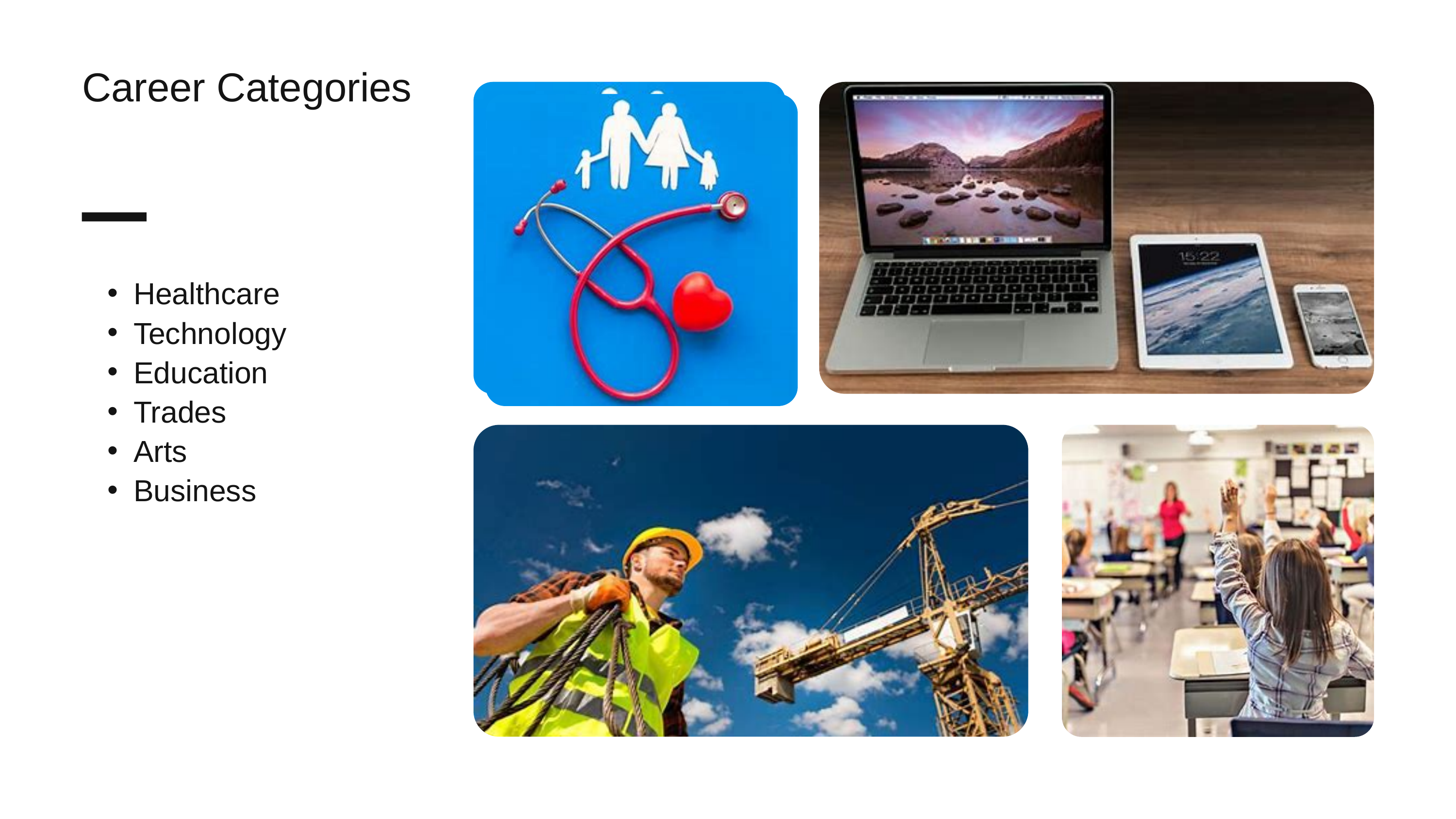

Career Categories

Healthcare
Technology
Education
Trades
Arts
Business